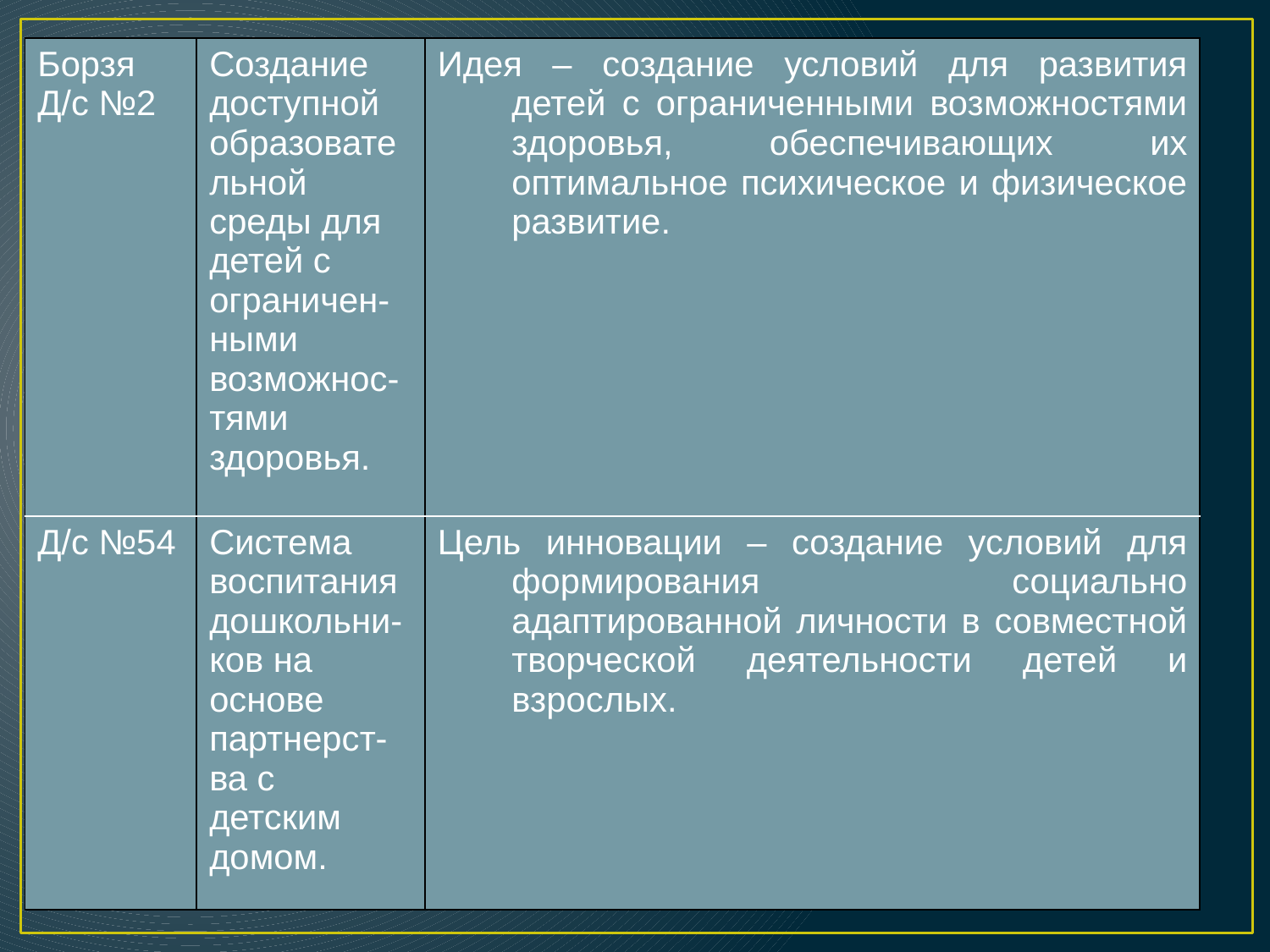

| Борзя Д/с №2 | Создание доступной образовательной среды для детей с ограничен-ными возможнос-тями здоровья. | Идея – создание условий для развития детей с ограниченными возможностями здоровья, обеспечивающих их оптимальное психическое и физическое развитие. |
| --- | --- | --- |
| Д/с №54 | Система воспитания дошкольни-ков на основе партнерст-ва с детским домом. | Цель инновации – создание условий для формирования социально адаптированной личности в совместной творческой деятельности детей и взрослых. |